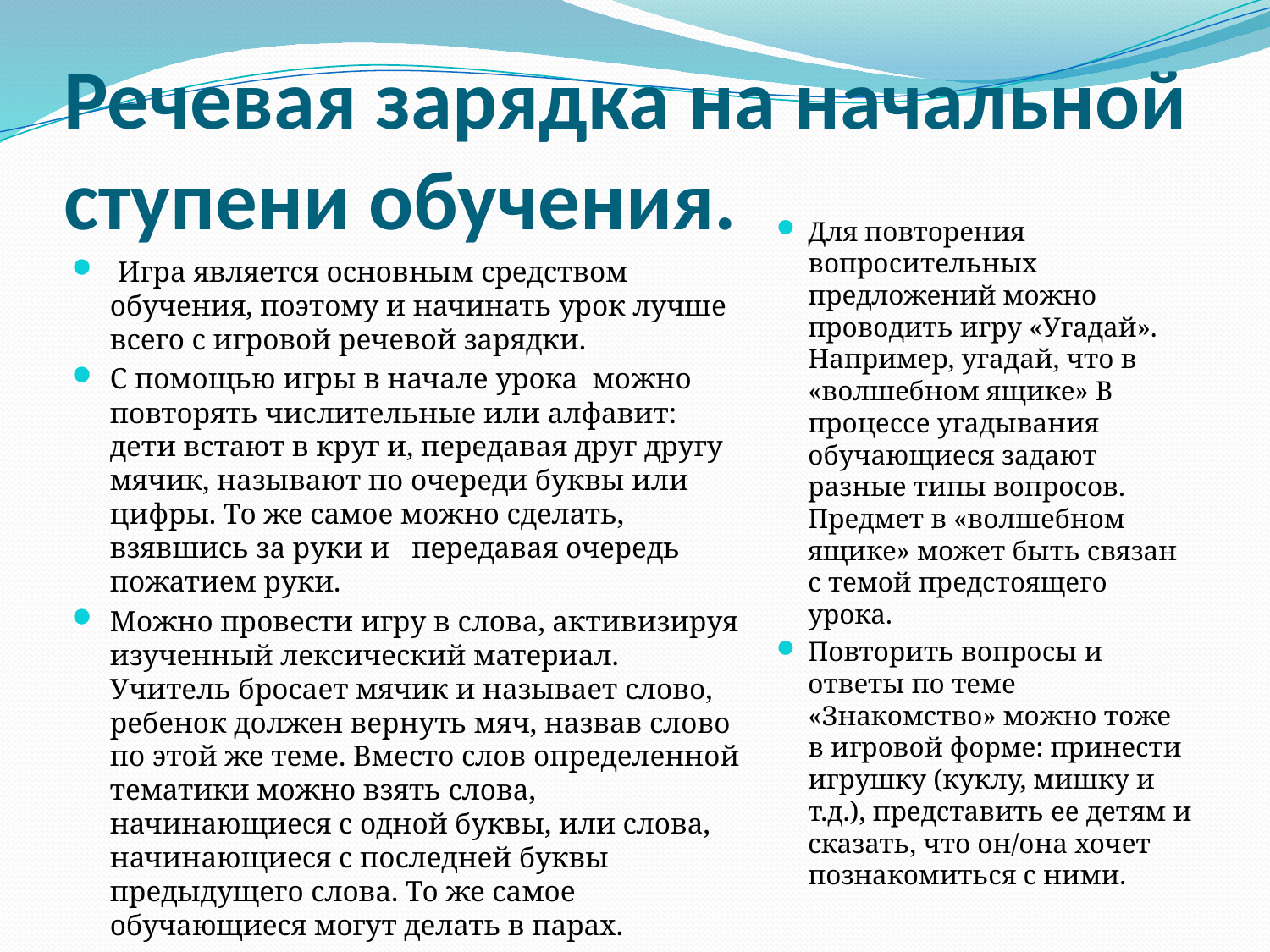

# Речевая зарядка на начальной ступени обучения.
Для повторения вопросительных предложений можно проводить игру «Угадай». Например, угадай, что в «волшебном ящике» В процессе угадывания обучающиеся задают разные типы вопросов. Предмет в «волшебном ящике» может быть связан с темой предстоящего урока.
Повторить вопросы и ответы по теме «Знакомство» можно тоже в игровой форме: принести игрушку (куклу, мишку и т.д.), представить ее детям и сказать, что он/она хочет познакомиться с ними.

 Игра является основным средством обучения, поэтому и начинать урок лучше всего с игровой речевой зарядки.
С помощью игры в начале урока  можно повторять числительные или алфавит: дети встают в круг и, передавая друг другу мячик, называют по очереди буквы или цифры. То же самое можно сделать, взявшись за руки и   передавая очередь пожатием руки.
Можно провести игру в слова, активизируя изученный лексический материал. Учитель бросает мячик и называет слово, ребенок должен вернуть мяч, назвав слово по этой же теме. Вместо слов определенной тематики можно взять слова, начинающиеся с одной буквы, или слова, начинающиеся с последней буквы предыдущего слова. То же самое обучающиеся могут делать в парах.